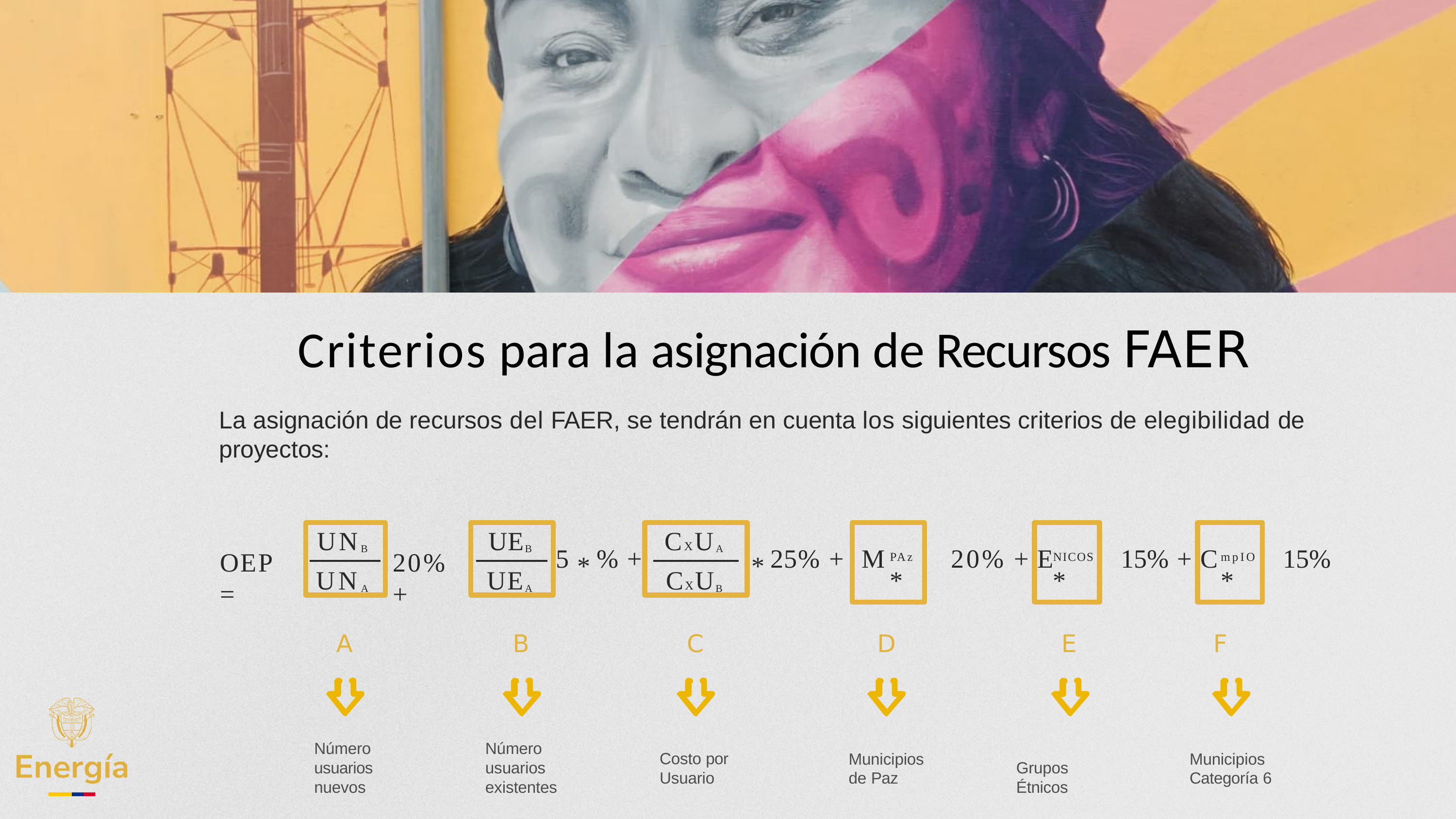

Criterios para la asignación de Recursos FAER
La asignación de recursos del FAER, se tendrán en cuenta los siguientes criterios de elegibilidad de proyectos:
UNB
UNA
UEB
UEA
CXUA
CXUB

25% +	M
15% + C
15%
20% + E
5	% +
OEP =
20% +
*
*
PAz	*
NICOS *
mpIO *

A
B
C
D
E
F

Número usuarios nuevos
Número usuarios existentes
Costo por Usuario
Municipios de Paz
Municipios Categoría 6
Grupos Étnicos